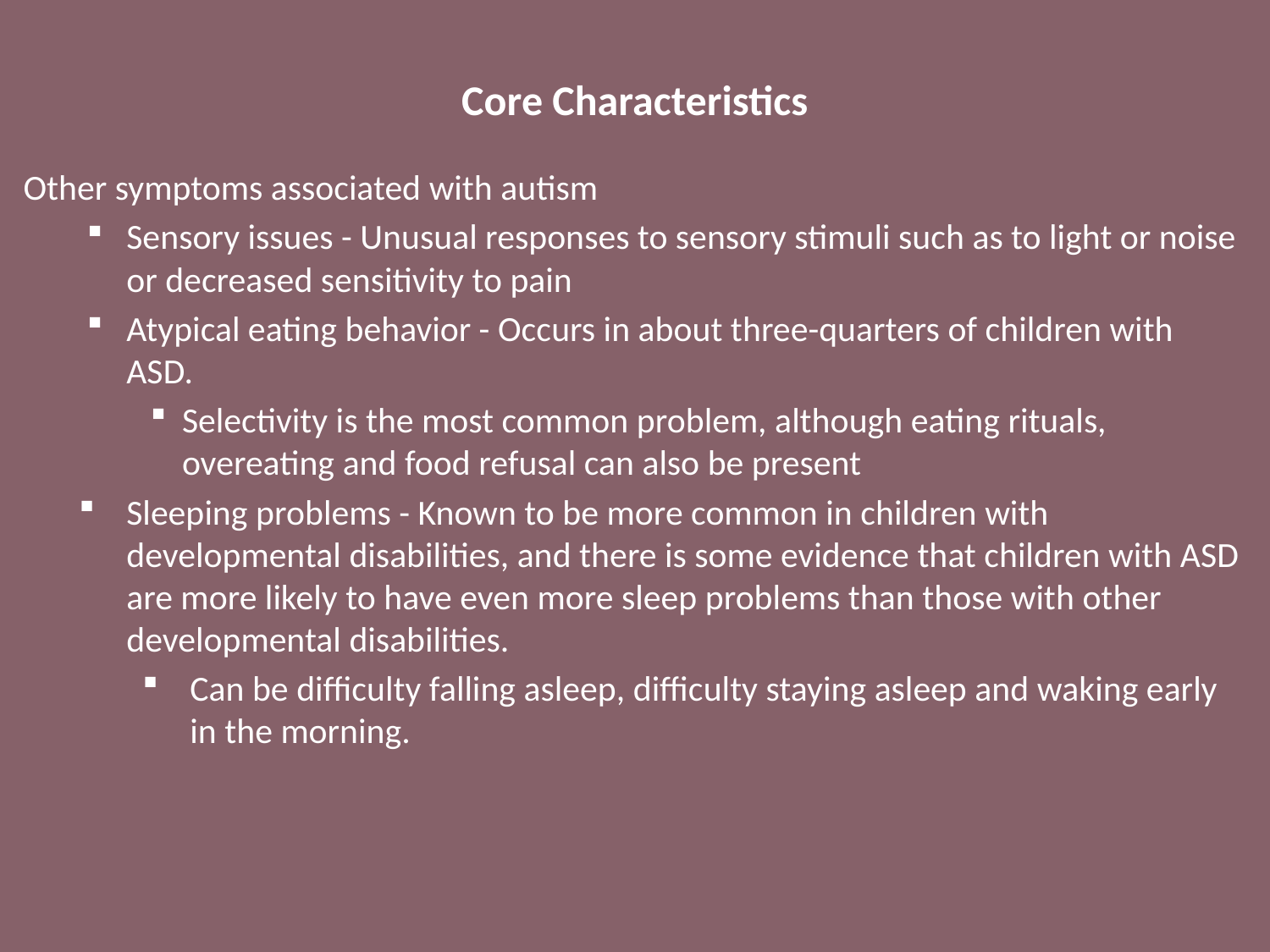

# Core Characteristics
Other symptoms associated with autism
Sensory issues - Unusual responses to sensory stimuli such as to light or noise or decreased sensitivity to pain
Atypical eating behavior - Occurs in about three-quarters of children with ASD.
Selectivity is the most common problem, although eating rituals, overeating and food refusal can also be present
Sleeping problems - Known to be more common in children with developmental disabilities, and there is some evidence that children with ASD are more likely to have even more sleep problems than those with other developmental disabilities.
Can be difficulty falling asleep, difficulty staying asleep and waking early in the morning.